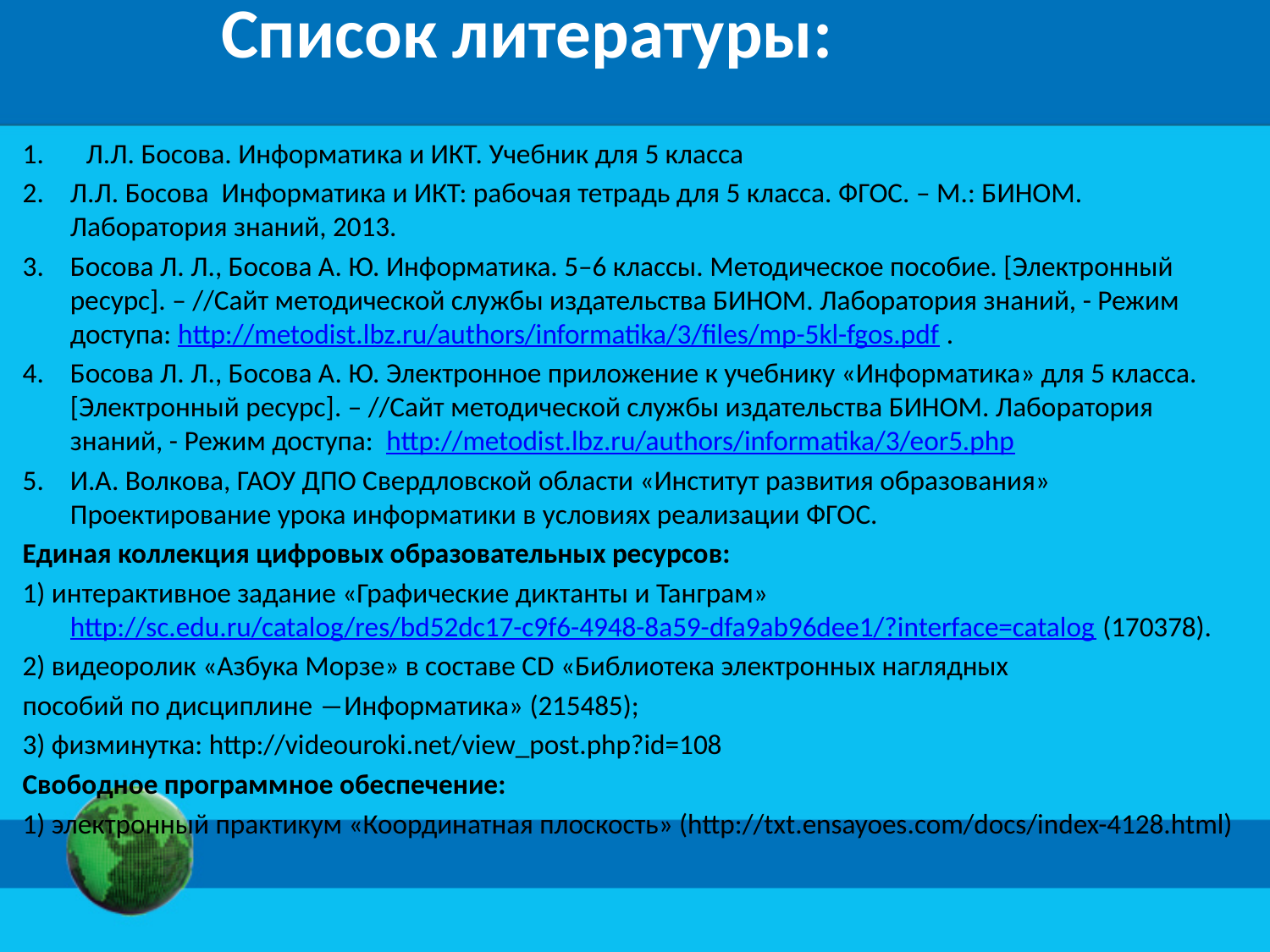

# Список литературы:
Л.Л. Босова. Информатика и ИКТ. Учебник для 5 класса
Л.Л. Босова  Информатика и ИКТ: рабочая тетрадь для 5 класса. ФГОС. – М.: БИНОМ. Лаборатория знаний, 2013.
Босова Л. Л., Босова А. Ю. Информатика. 5–6 классы. Методическое пособие. [Электронный ресурс]. – //Сайт методической службы издательства БИНОМ. Лаборатория знаний, - Режим доступа: http://metodist.lbz.ru/authors/informatika/3/files/mp-5kl-fgos.pdf .
Босова Л. Л., Босова А. Ю. Электронное приложение к учебнику «Информатика» для 5 класса. [Электронный ресурс]. – //Сайт методической службы издательства БИНОМ. Лаборатория знаний, - Режим доступа:  http://metodist.lbz.ru/authors/informatika/3/eor5.php
И.А. Волкова, ГАОУ ДПО Свердловской области «Институт развития образования» Проектирование урока информатики в условиях реализации ФГОС.
Единая коллекция цифровых образовательных ресурсов:
1) интерактивное задание «Графические диктанты и Танграм»
http://sc.edu.ru/catalog/res/bd52dc17-c9f6-4948-8a59-dfa9ab96dee1/?interface=catalog (170378).
2) видеоролик «Азбука Морзе» в составе CD «Библиотека электронных наглядных
пособий по дисциплине ―Информатика» (215485);
3) физминутка: http://videouroki.net/view_post.php?id=108
Свободное программное обеспечение:
1) электронный практикум «Координатная плоскость» (http://txt.ensayoes.com/docs/index-4128.html)